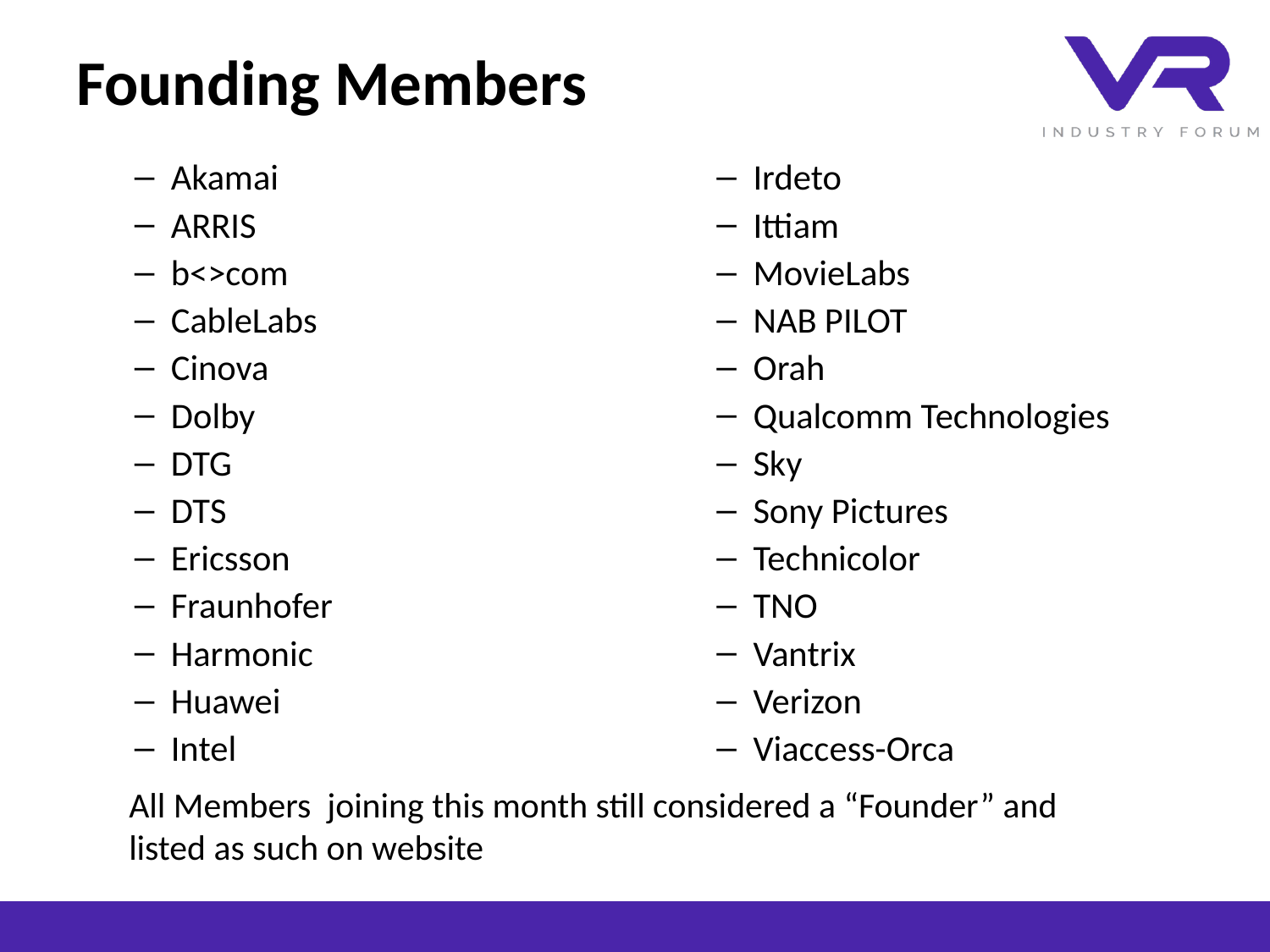

# Founding Members
Akamai
ARRIS
b<>com
CableLabs
Cinova
Dolby
DTG
DTS
Ericsson
Fraunhofer
Harmonic
Huawei
Intel

Irdeto
Ittiam
MovieLabs
NAB PILOT
Orah
Qualcomm Technologies
Sky
Sony Pictures
Technicolor
TNO
Vantrix
Verizon
Viaccess-Orca
All Members  joining this month still considered a “Founder” and listed as such on website